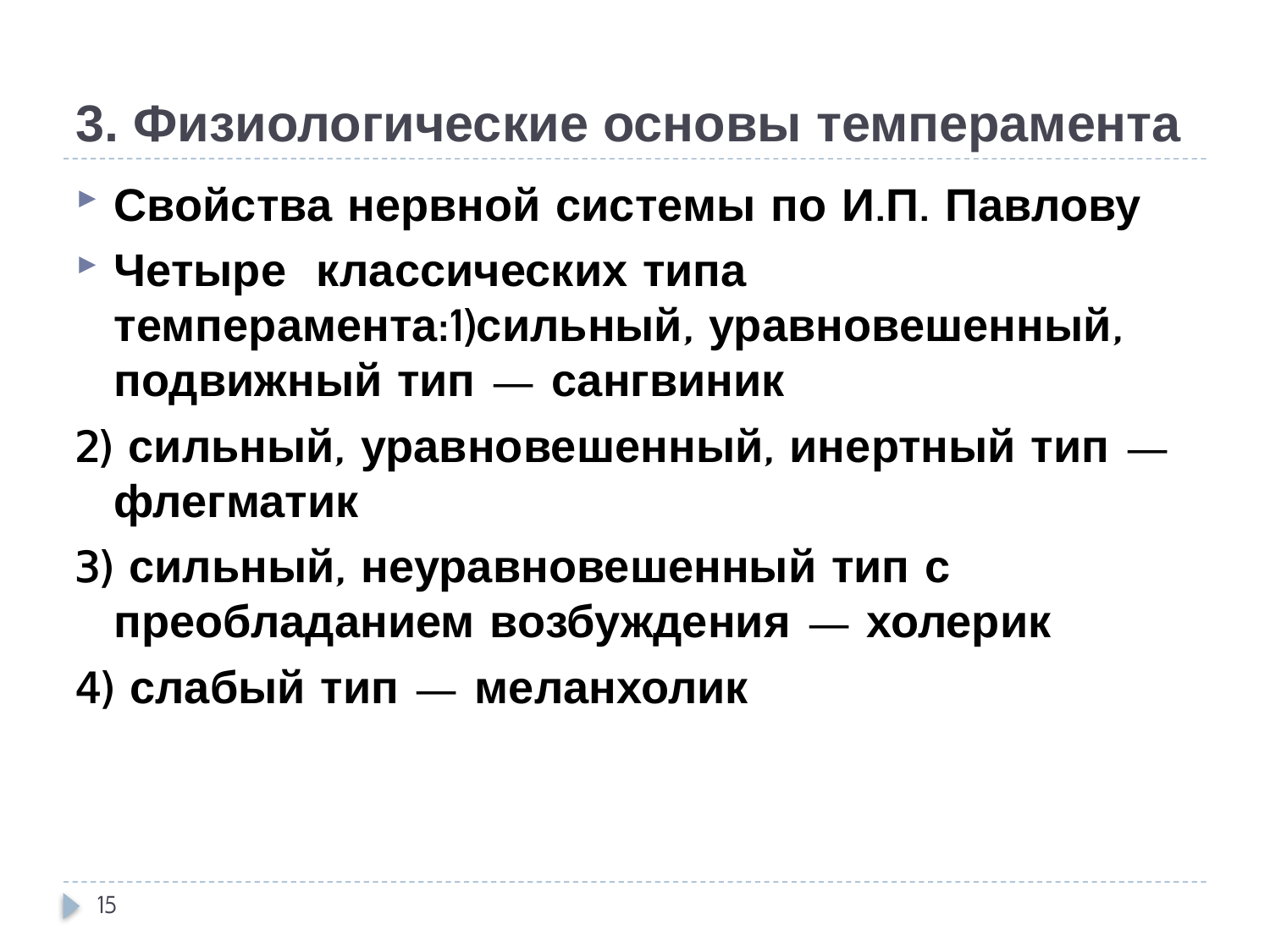

# 3. Физиологические основы темперамента
Свойства нервной системы по И.П. Павлову
Четыре  классических типа темперамента:1)сильный, уравновешенный, подвижный тип — сангвиник
2) сильный, уравновешенный, инертный тип — флегматик
3) сильный, неуравновешенный тип с преобладанием возбуждения — холерик
4) слабый тип — меланхолик
15